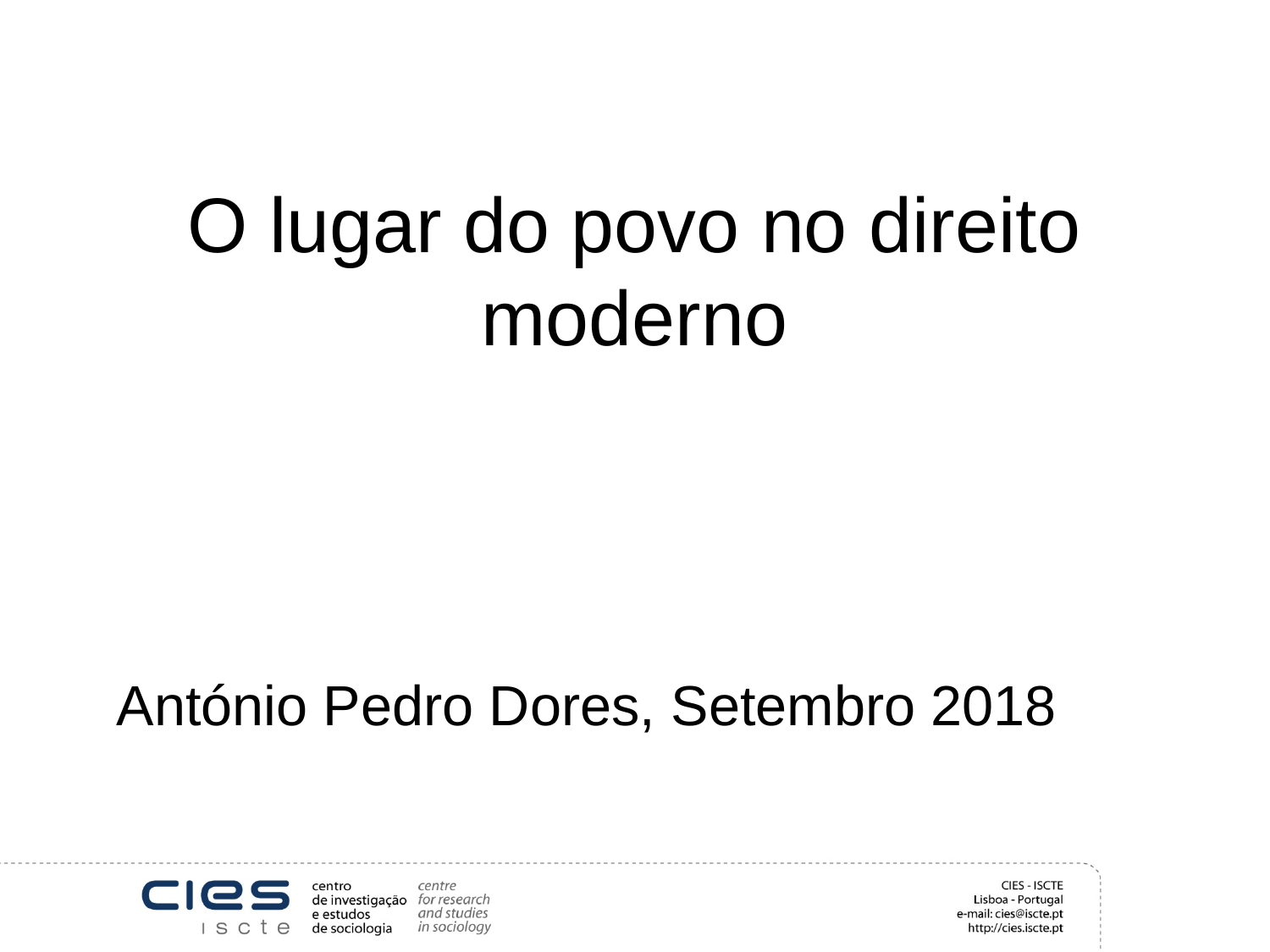

# O lugar do povo no direito moderno
António Pedro Dores, Setembro 2018